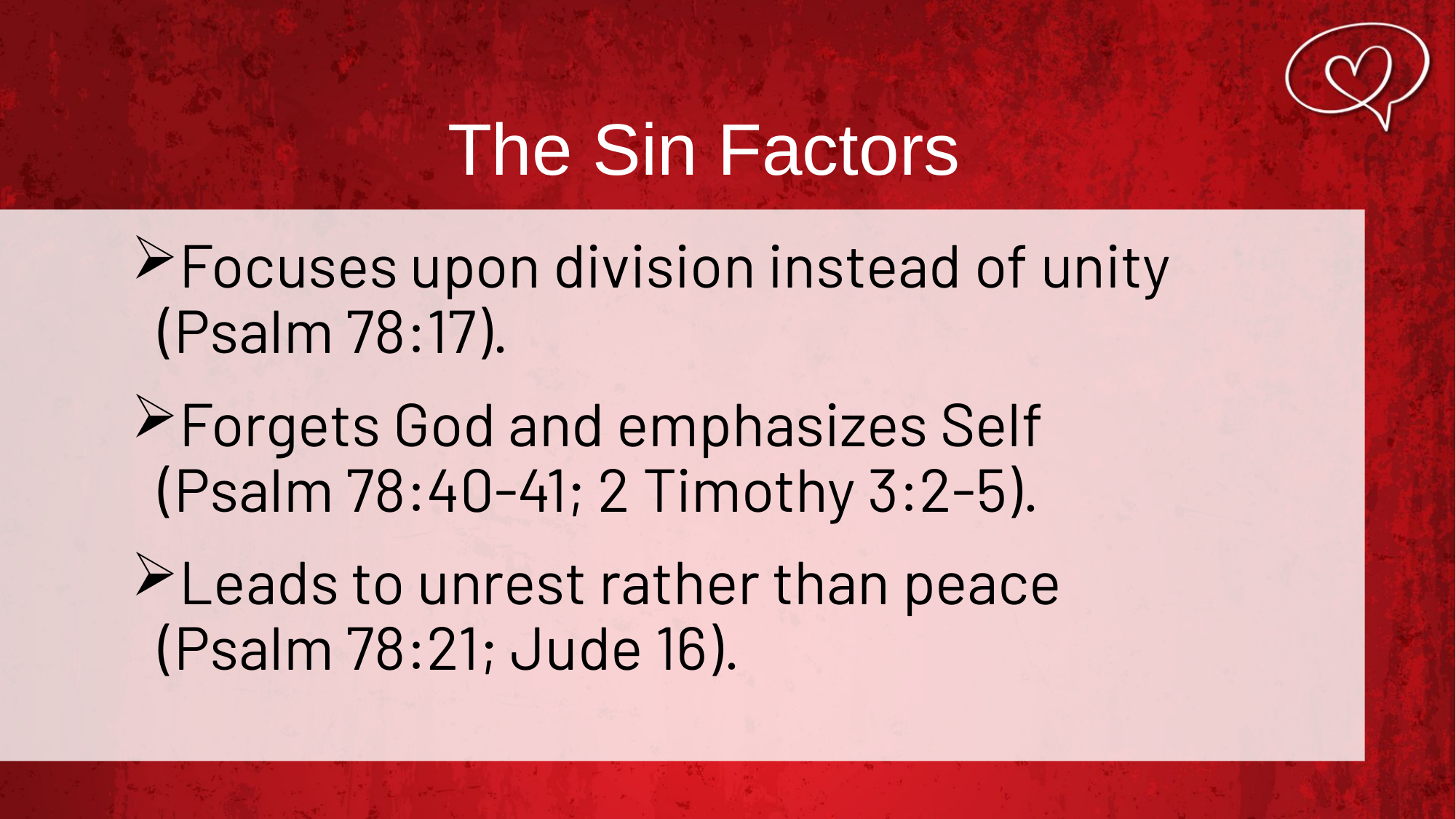

# The Sin Factors
Focuses upon division instead of unity
(Psalm 78:17).
Forgets God and emphasizes Self
(Psalm 78:40-41; 2 Timothy 3:2-5).
Leads to unrest rather than peace
(Psalm 78:21; Jude 16).